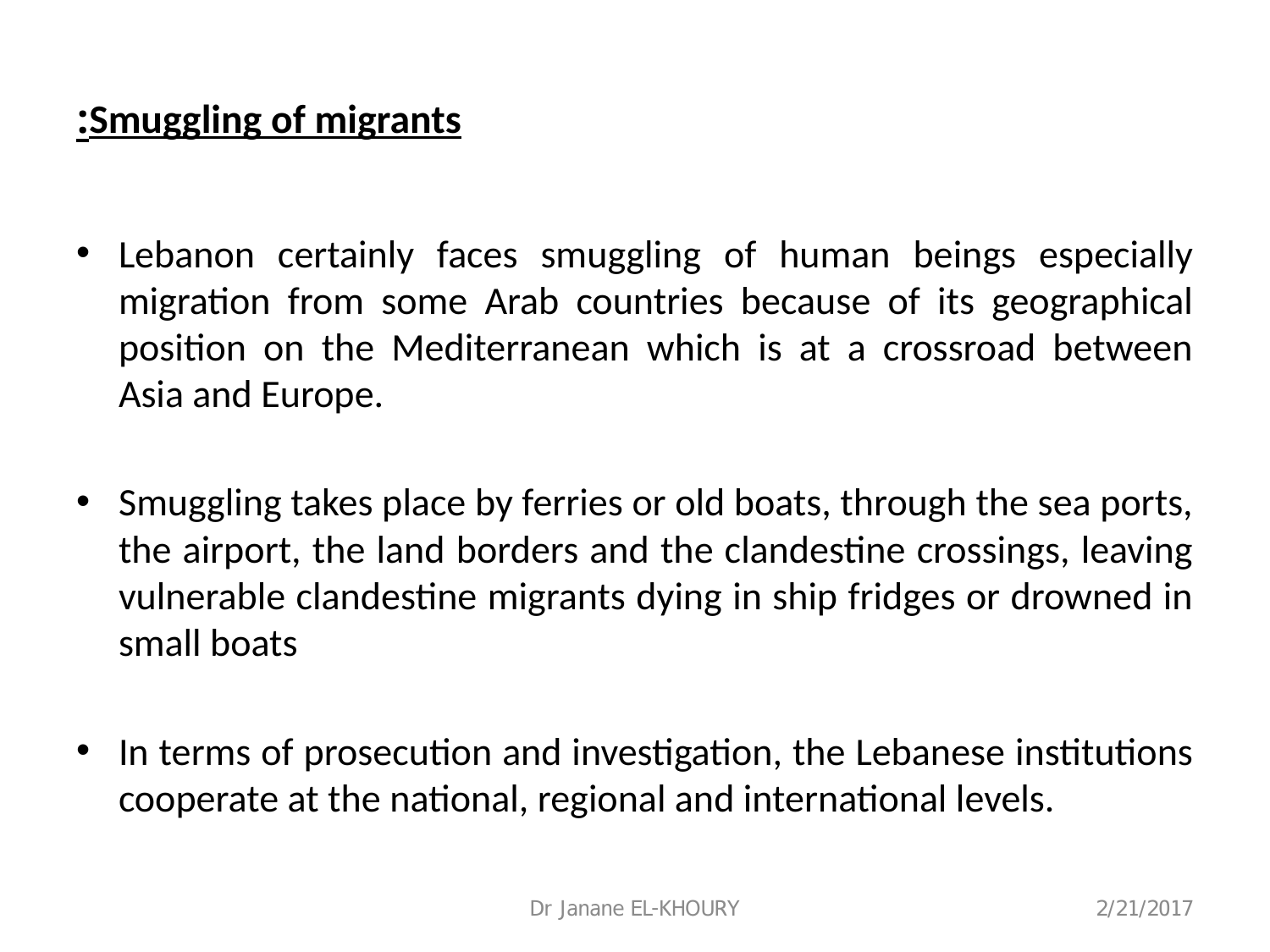

# Smuggling of migrants:
Lebanon certainly faces smuggling of human beings especially migration from some Arab countries because of its geographical position on the Mediterranean which is at a crossroad between Asia and Europe.

Smuggling takes place by ferries or old boats, through the sea ports, the airport, the land borders and the clandestine crossings, leaving vulnerable clandestine migrants dying in ship fridges or drowned in small boats

In terms of prosecution and investigation, the Lebanese institutions cooperate at the national, regional and international levels.

Dr Janane EL-KHOURY
2/21/2017